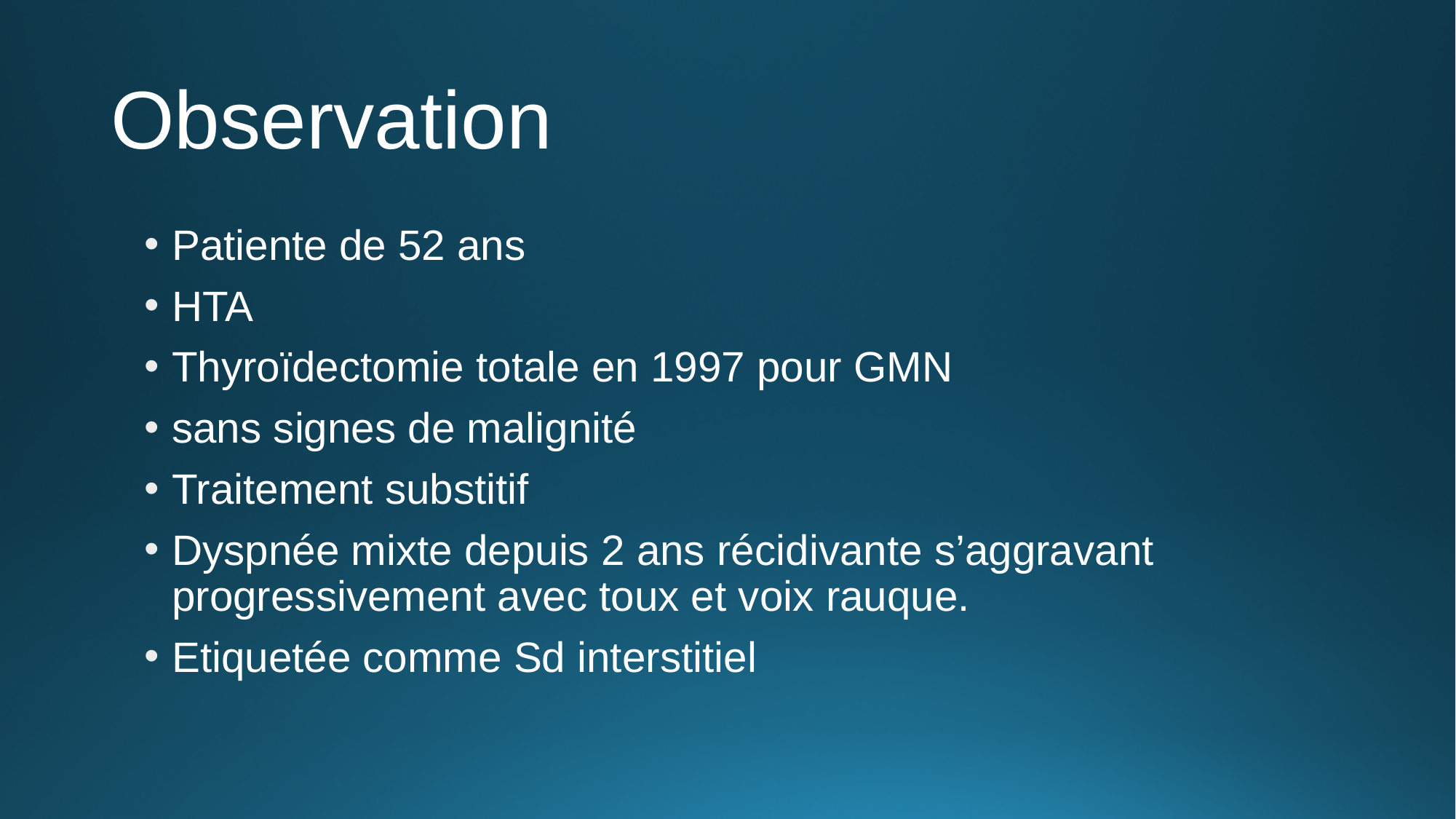

# Observation
Patiente de 52 ans
HTA
Thyroïdectomie totale en 1997 pour GMN
sans signes de malignité
Traitement substitif
Dyspnée mixte depuis 2 ans récidivante s’aggravant progressivement avec toux et voix rauque.
Etiquetée comme Sd interstitiel